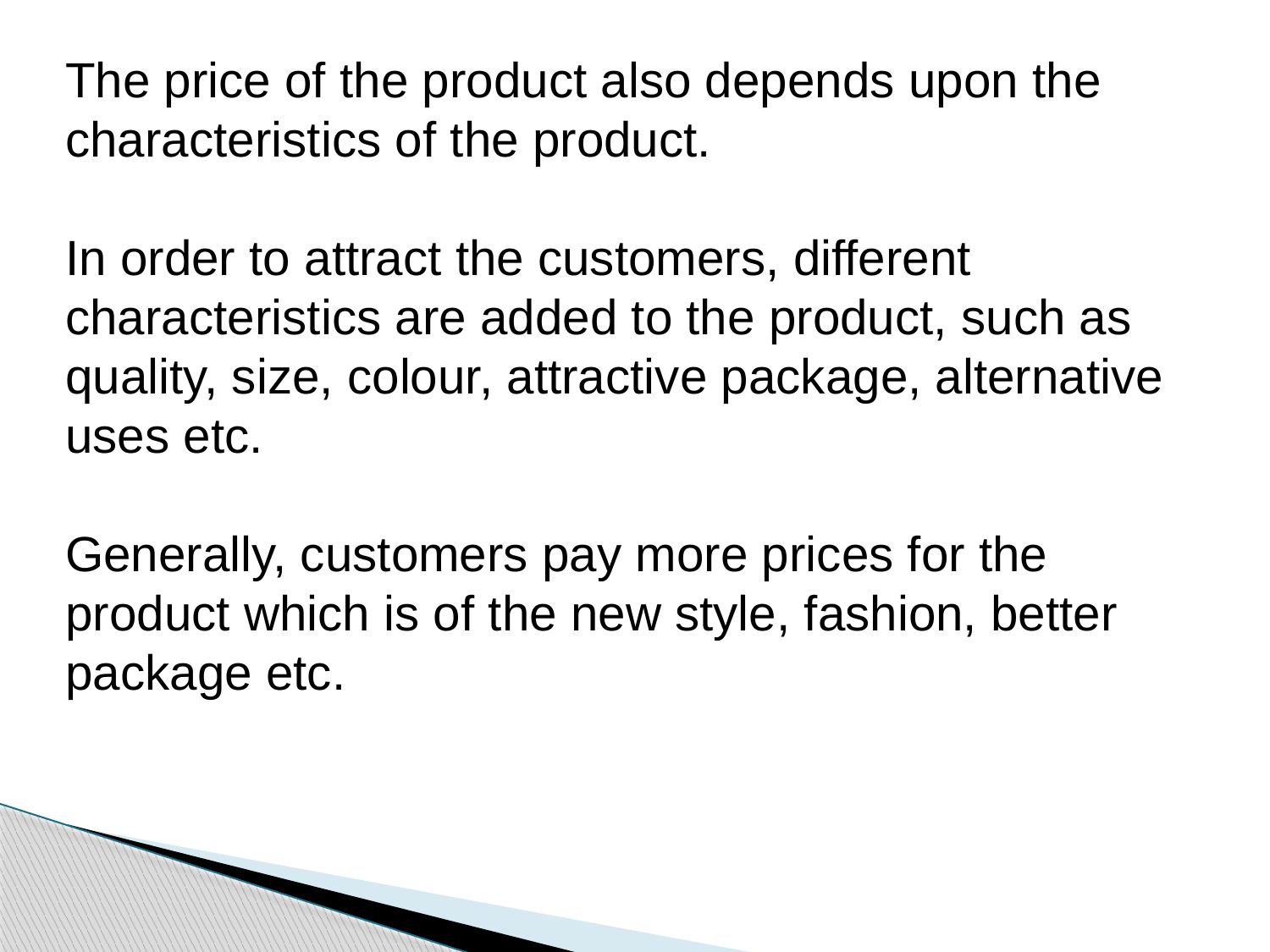

The price of the product also depends upon the characteristics of the product.

In order to attract the customers, different characteristics are added to the product, such as quality, size, colour, attractive package, alternative uses etc.

Generally, customers pay more prices for the product which is of the new style, fashion, better package etc.